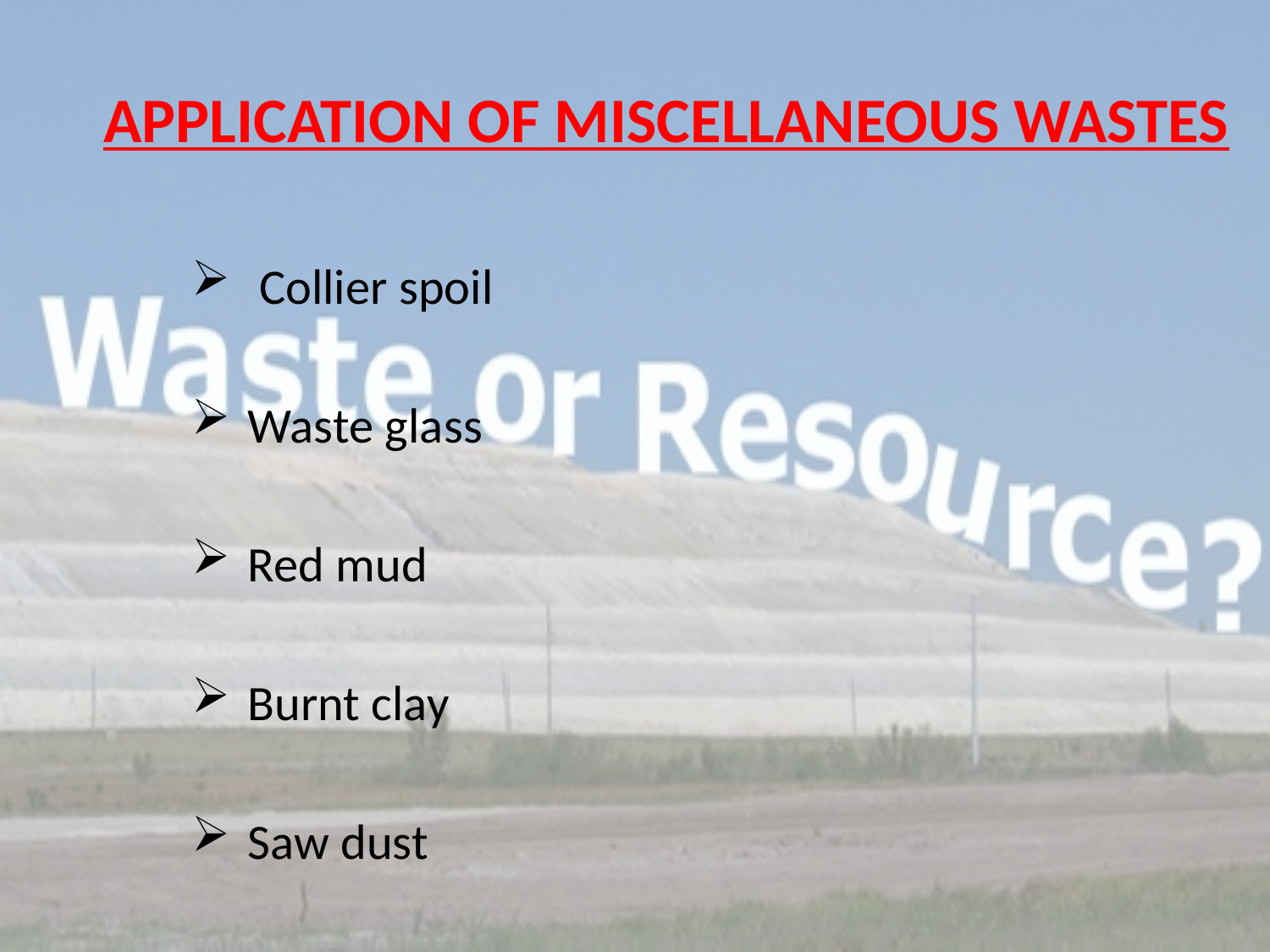

# APPLICATION OF MISCELLANEOUS WASTES
Collier spoil

 Waste glass

 Red mud

 Burnt clay

 Saw dust